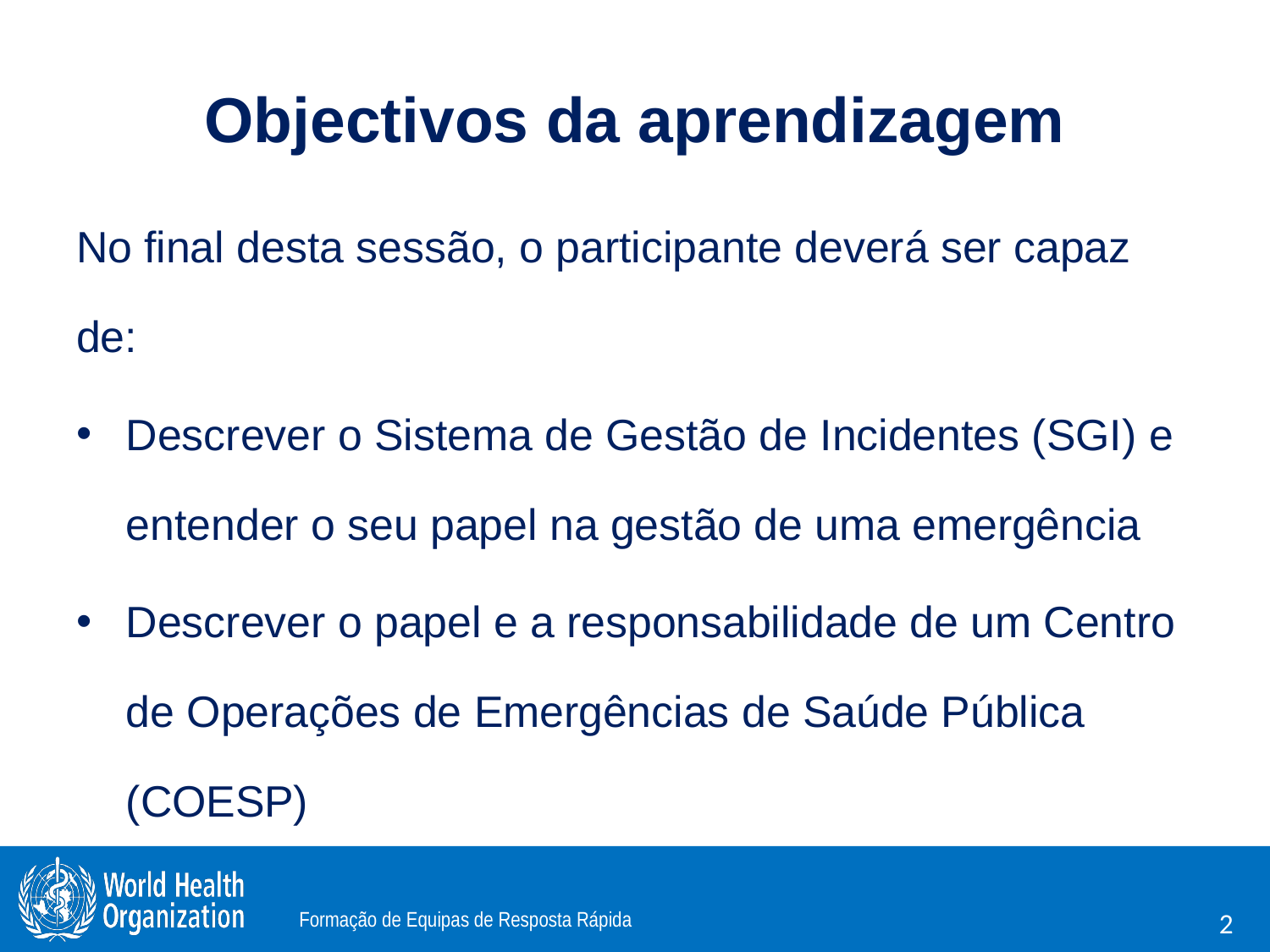

# Objectivos da aprendizagem
No final desta sessão, o participante deverá ser capaz de:
Descrever o Sistema de Gestão de Incidentes (SGI) e entender o seu papel na gestão de uma emergência
Descrever o papel e a responsabilidade de um Centro de Operações de Emergências de Saúde Pública (COESP)